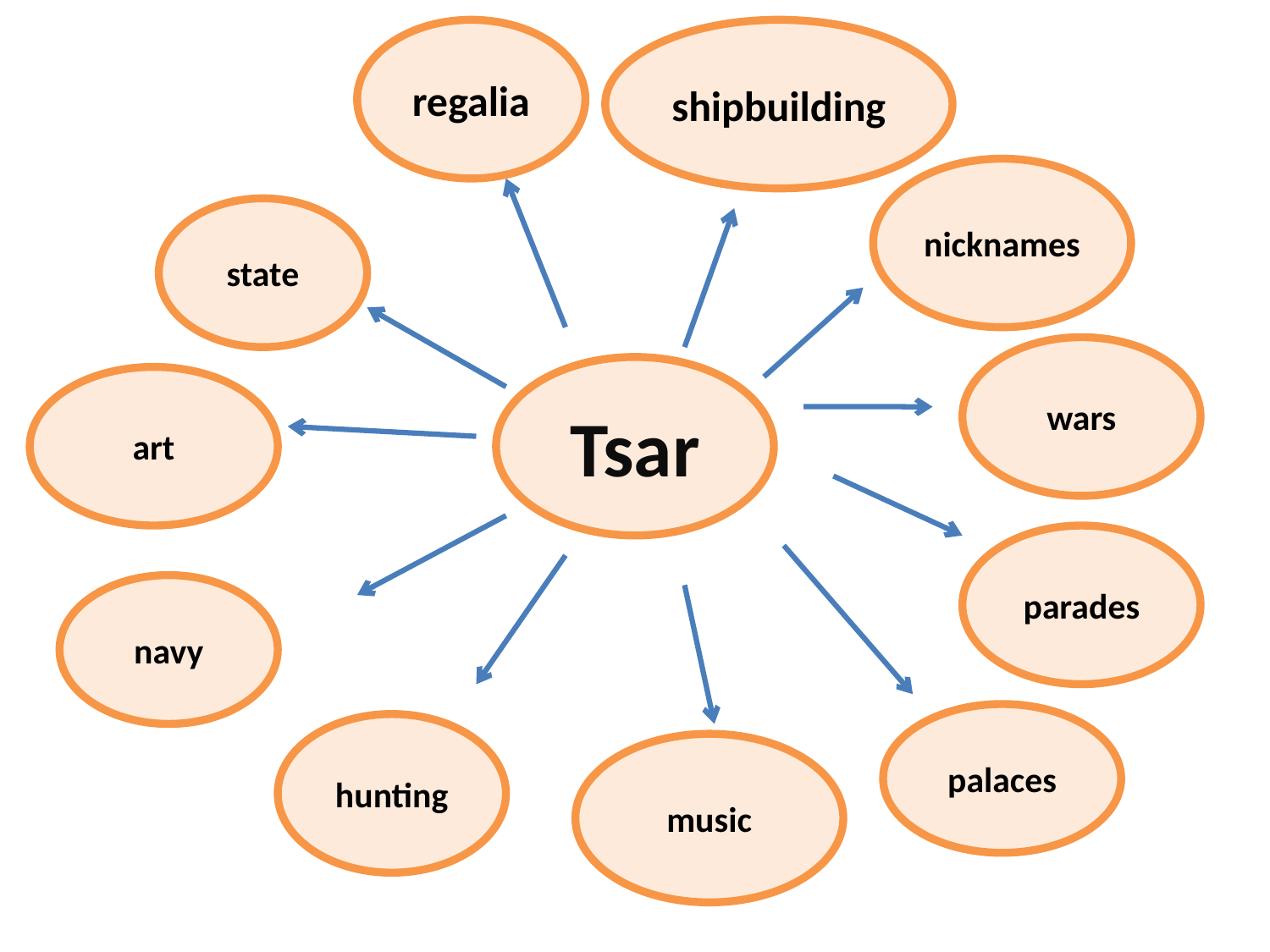

regalia
shipbuilding
nicknames
state
wars
Tsar
art
parades
navy
palaces
hunting
music